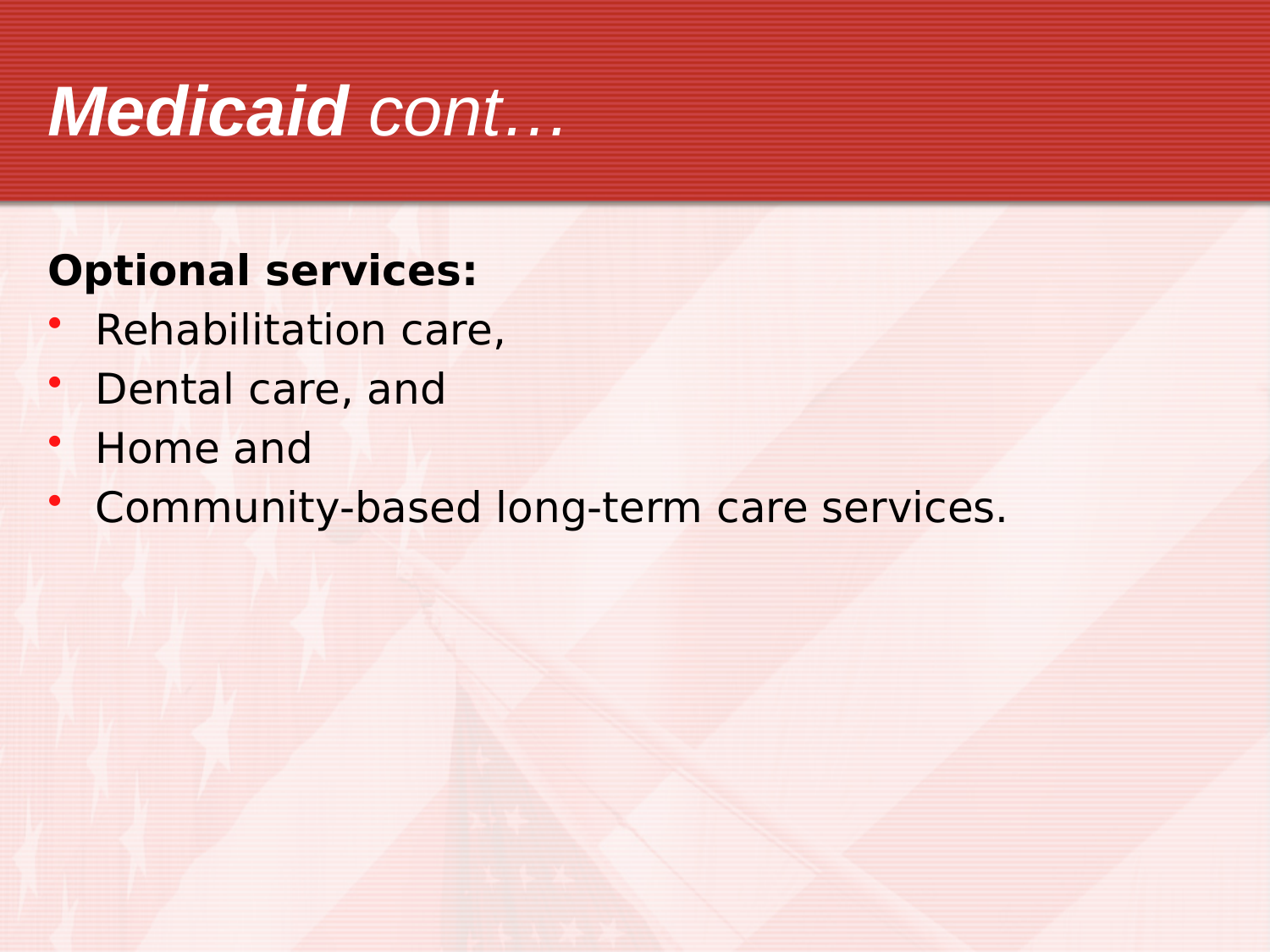

# Medicaid cont…
Optional services:
Rehabilitation care,
Dental care, and
Home and
Community-based long-term care services.